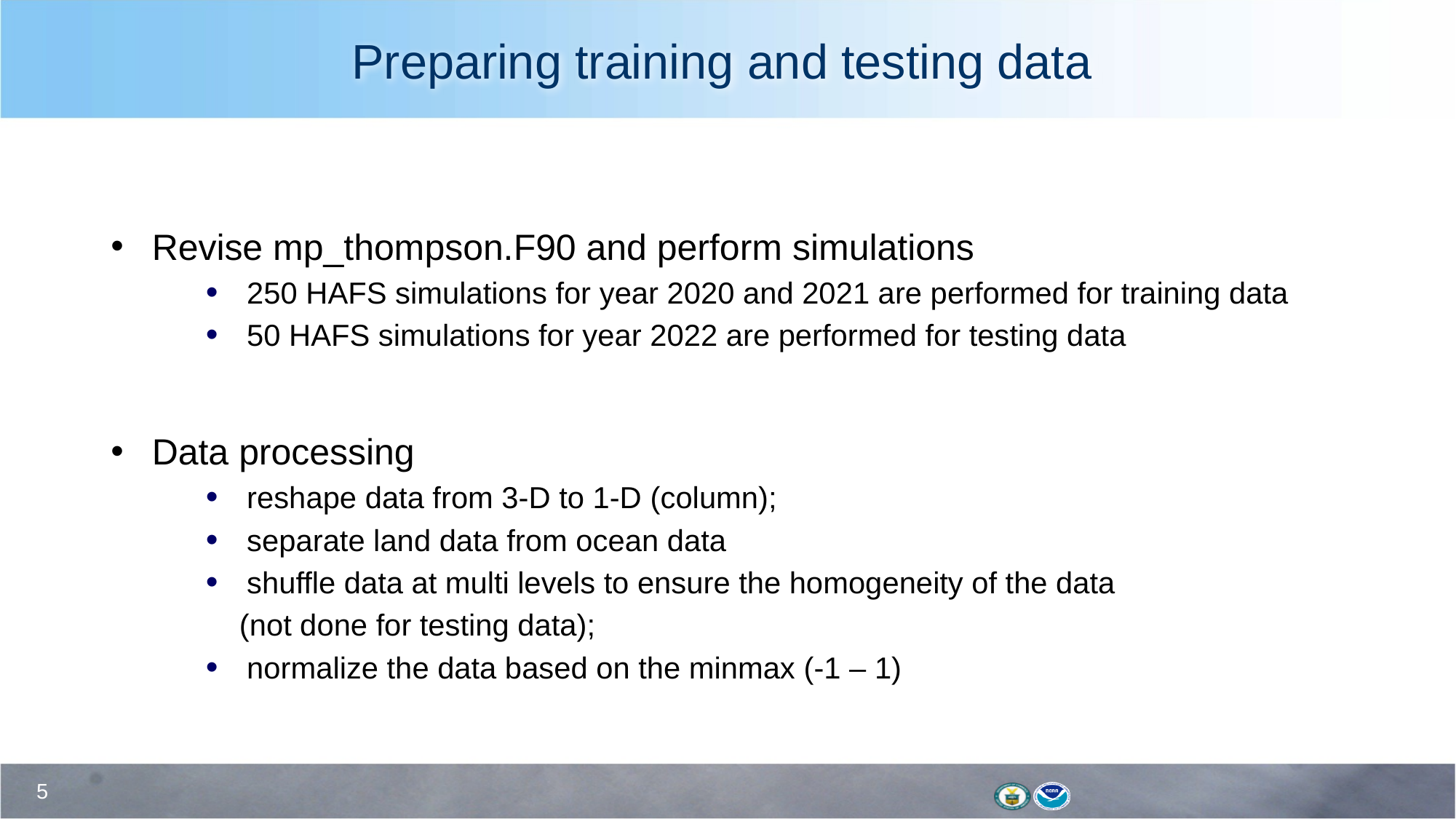

# Preparing training and testing data
Revise mp_thompson.F90 and perform simulations
250 HAFS simulations for year 2020 and 2021 are performed for training data
50 HAFS simulations for year 2022 are performed for testing data

Data processing
reshape data from 3-D to 1-D (column);
separate land data from ocean data
shuffle data at multi levels to ensure the homogeneity of the data
    (not done for testing data);
normalize the data based on the minmax (-1 – 1)

5